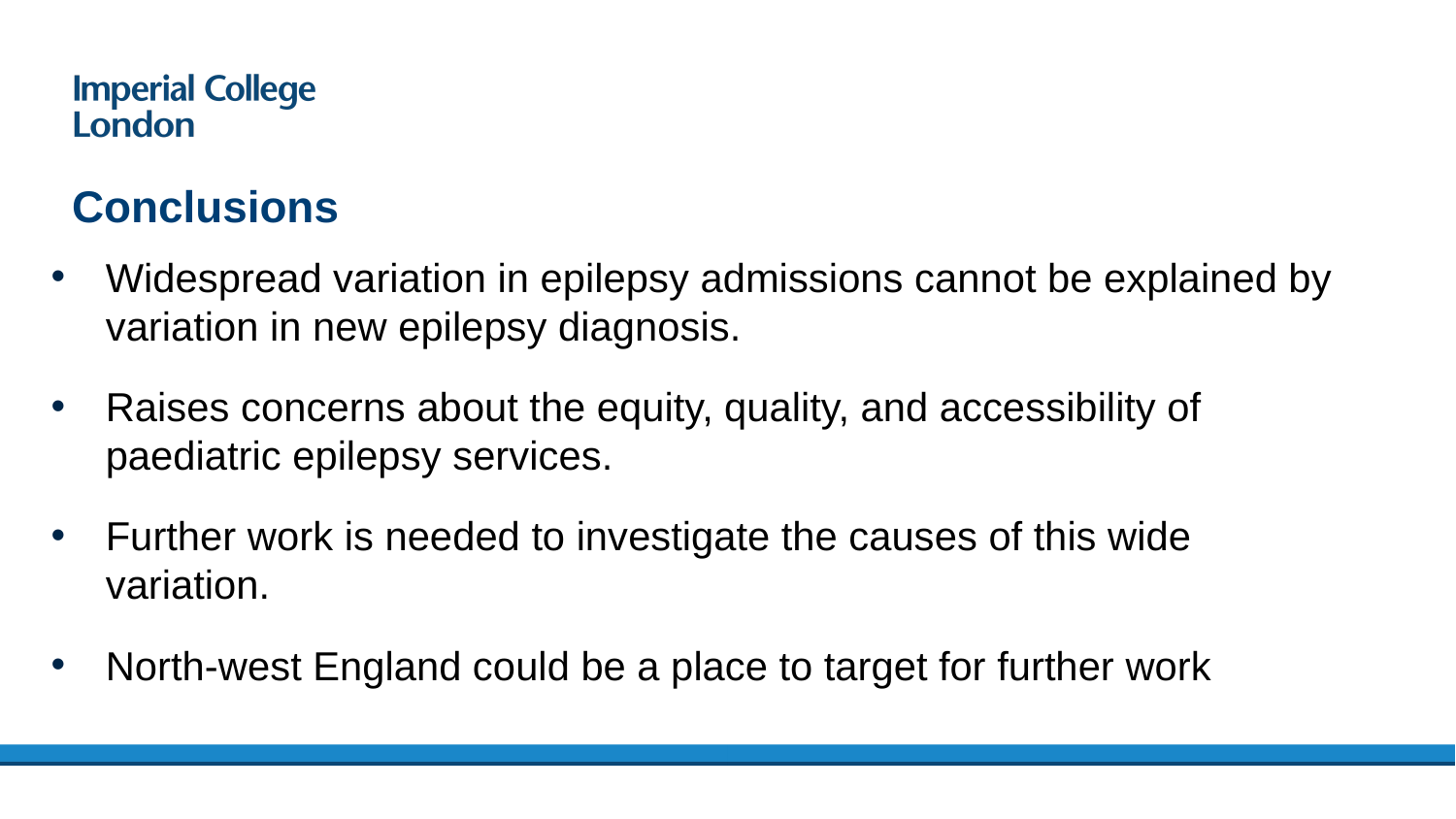

# Conclusions
Widespread variation in epilepsy admissions cannot be explained by variation in new epilepsy diagnosis.
Raises concerns about the equity, quality, and accessibility of paediatric epilepsy services.
Further work is needed to investigate the causes of this wide variation.
North-west England could be a place to target for further work